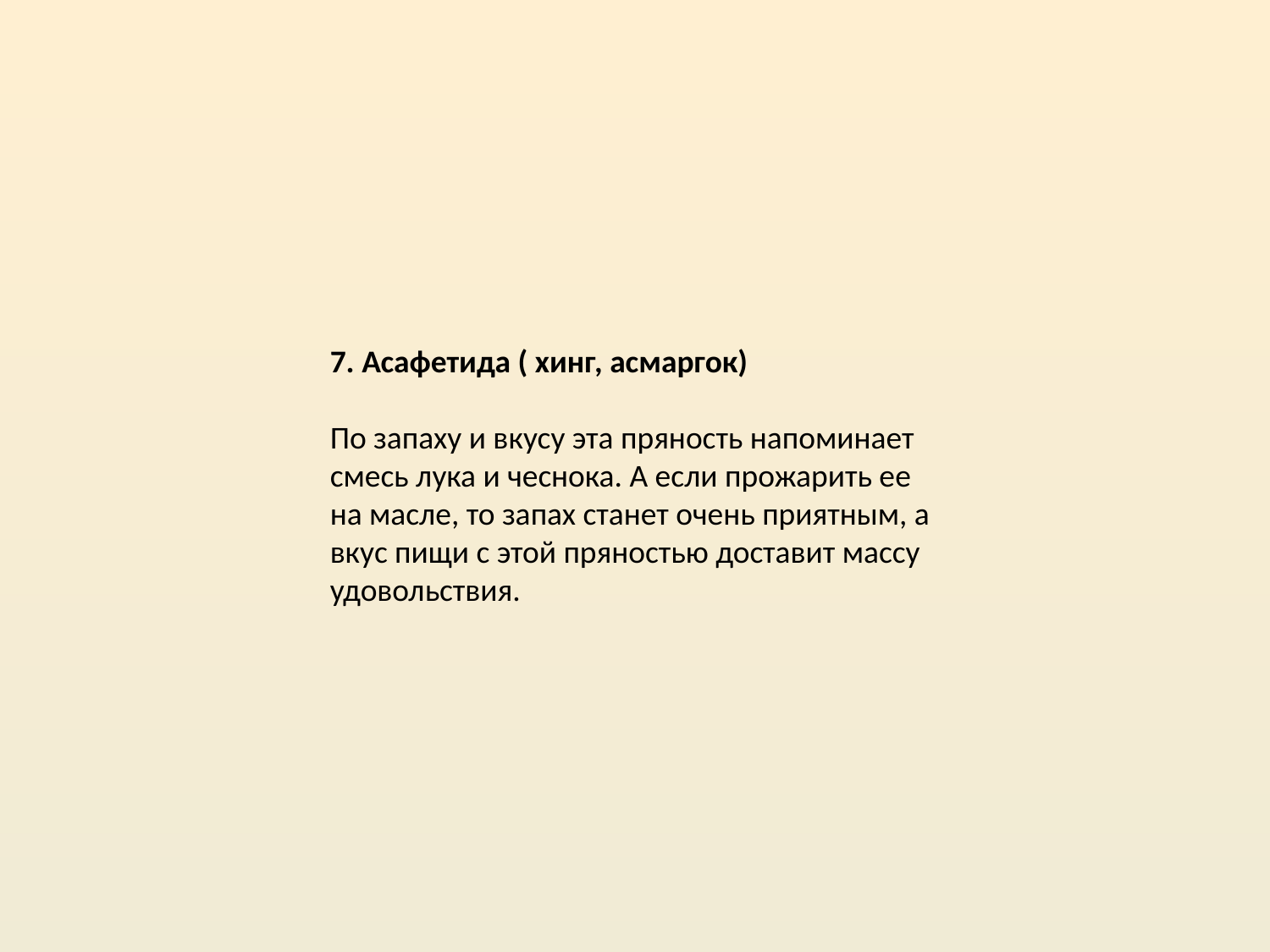

7. Асафетида ( хинг, асмаргок)
По запаху и вкусу эта пряность напоминает смесь лука и чеснока. А если прожарить ее на масле, то запах станет очень приятным, а вкус пищи с этой пряностью доставит массу удовольствия.